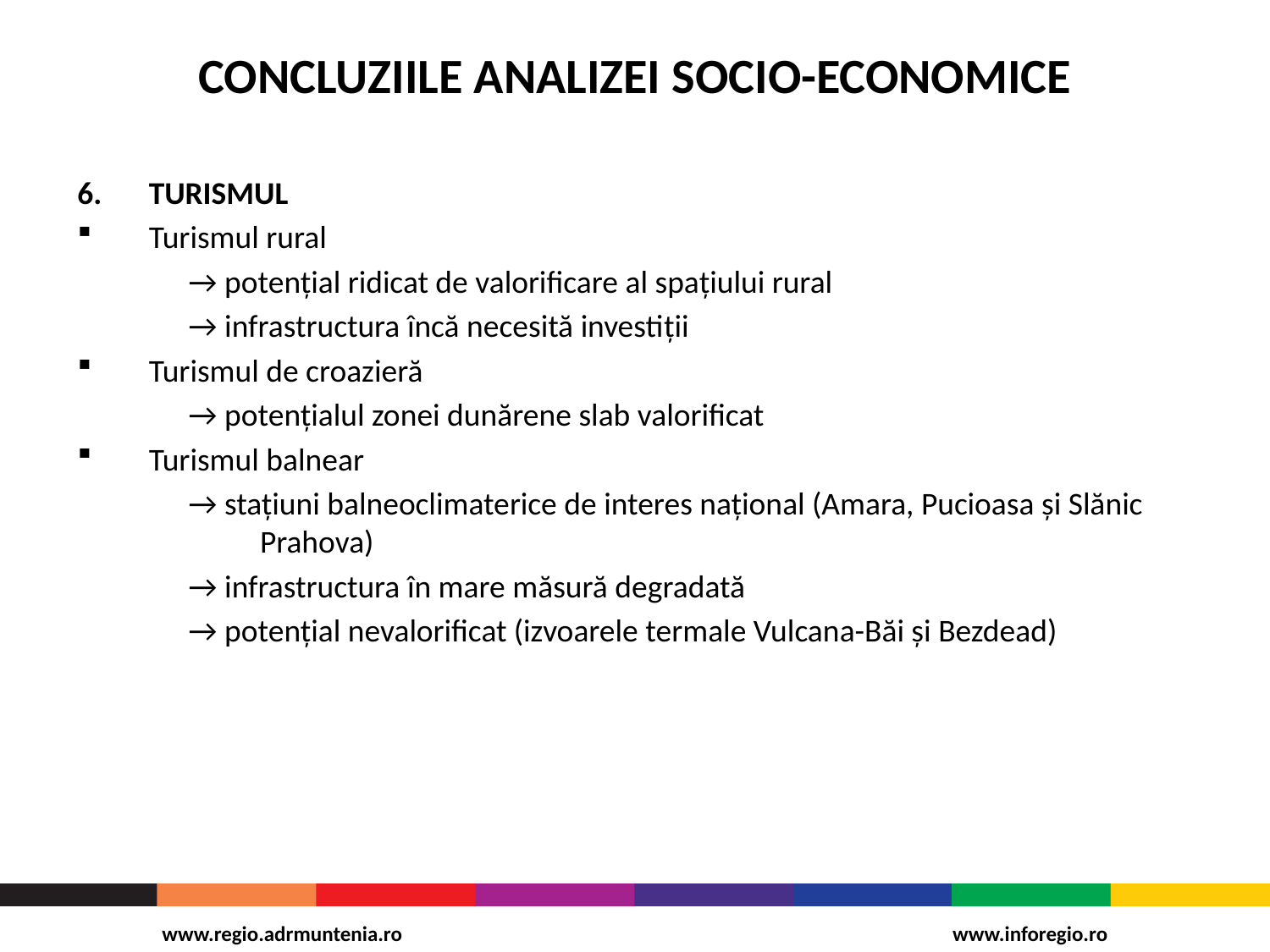

# CONCLUZIILE ANALIZEI SOCIO-ECONOMICE
TURISMUL
Turismul rural
→ potenţial ridicat de valorificare al spaţiului rural
→ infrastructura încă necesită investiţii
Turismul de croazieră
→ potenţialul zonei dunărene slab valorificat
Turismul balnear
→ staţiuni balneoclimaterice de interes național (Amara, Pucioasa şi Slănic Prahova)
→ infrastructura în mare măsură degradată
→ potenţial nevalorificat (izvoarele termale Vulcana-Băi şi Bezdead)